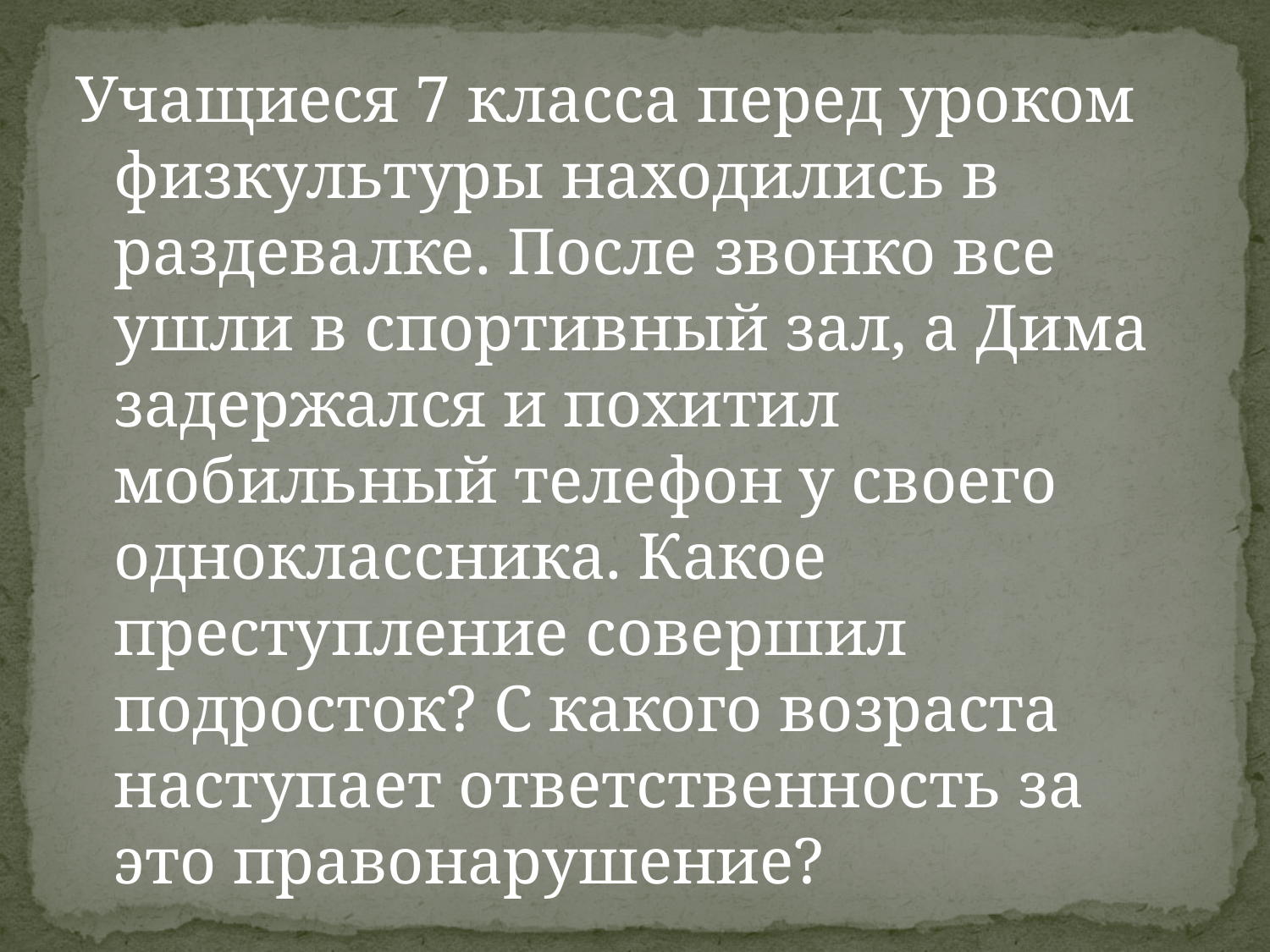

Учащиеся 7 класса перед уроком физкультуры находились в раздевалке. После звонко все ушли в спортивный зал, а Дима задержался и похитил мобильный телефон у своего одноклассника. Какое преступление совершил подросток? С какого возраста наступает ответственность за это правонарушение?